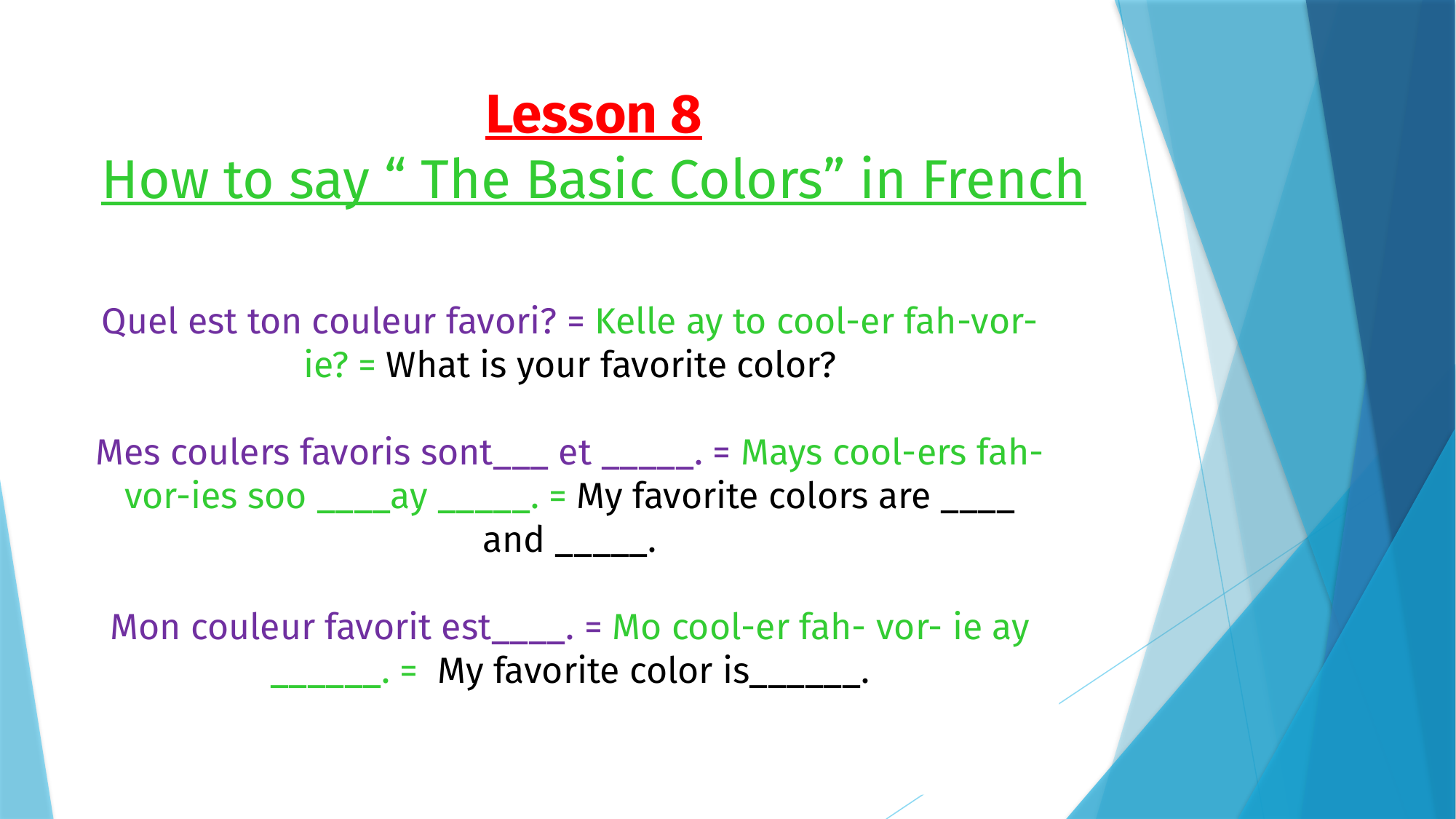

# Lesson 8 How to say “ The Basic Colors” in French
Quel est ton couleur favori? = Kelle ay to cool-er fah-vor-ie? = What is your favorite color?

Mes coulers favoris sont___ et _____. = Mays cool-ers fah-vor-ies soo ____ay _____. = My favorite colors are ____ and _____.

Mon couleur favorit est____. = Mo cool-er fah- vor- ie ay ______. =  My favorite color is______.